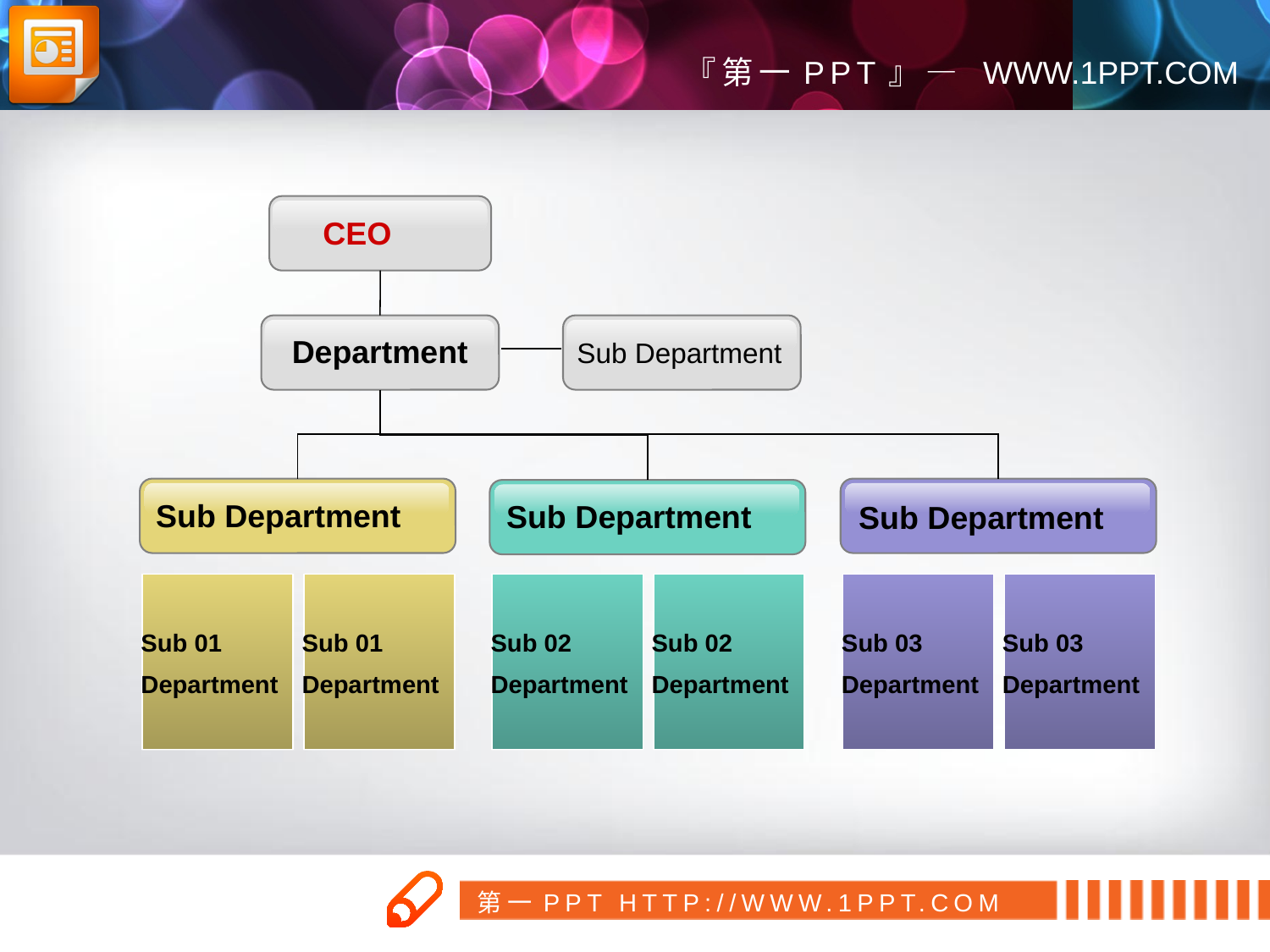

CEO

Department
Sub Department

Sub Department
Sub Department
Sub Department

Sub 01
Department
Sub 01
Department
Sub 02
Department
Sub 02
Department
Sub 03
Department
Sub 03
Department